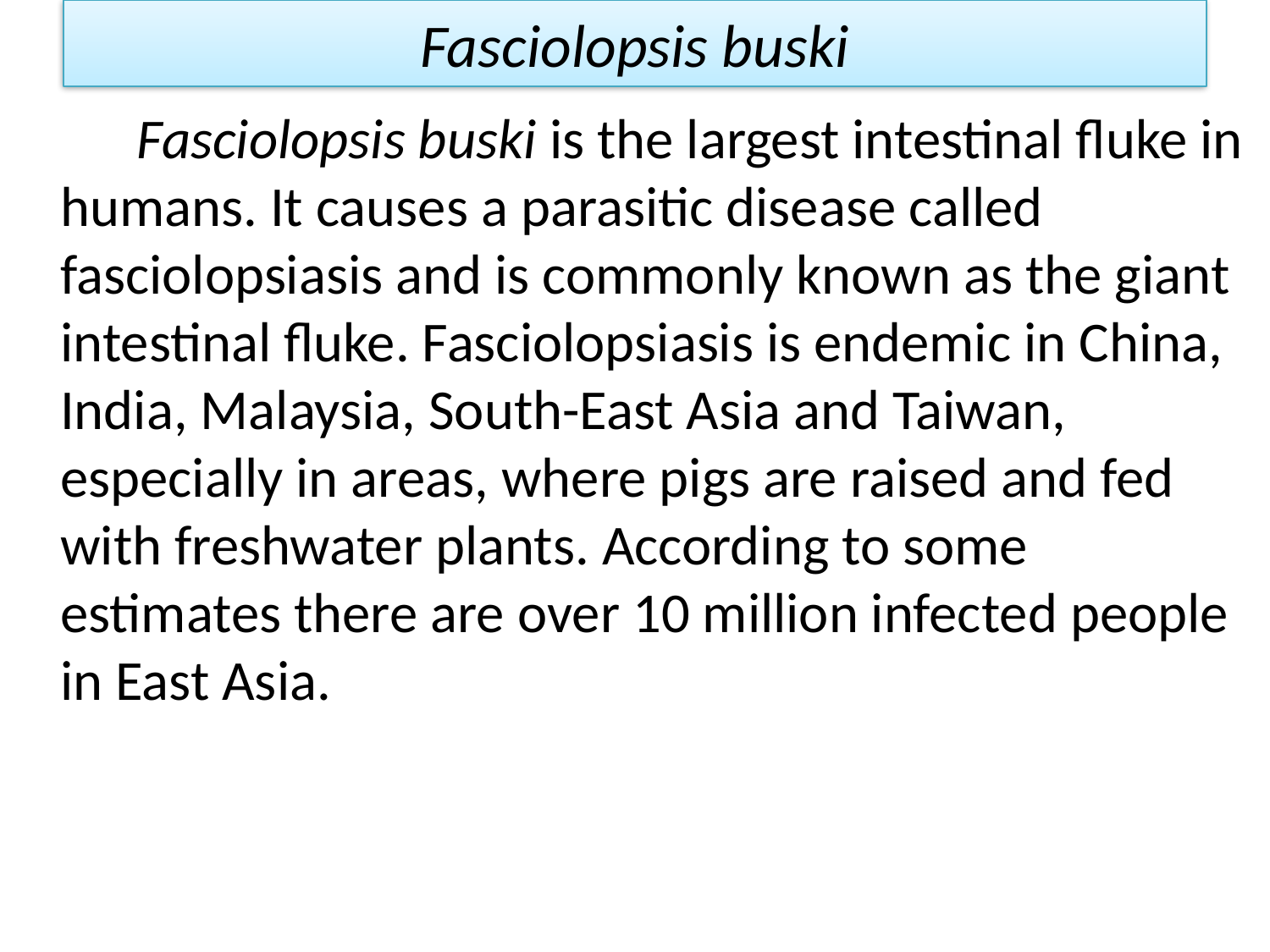

# Fasciolopsis buski
	      Fasciolopsis buski is the largest intestinal fluke in humans. It causes a parasitic disease called fasciolopsiasis and is commonly known as the giant intestinal fluke. Fasciolopsiasis is endemic in China, India, Malaysia, South-East Asia and Taiwan, especially in areas, where pigs are raised and fed with freshwater plants. According to some estimates there are over 10 million infected people in East Asia.